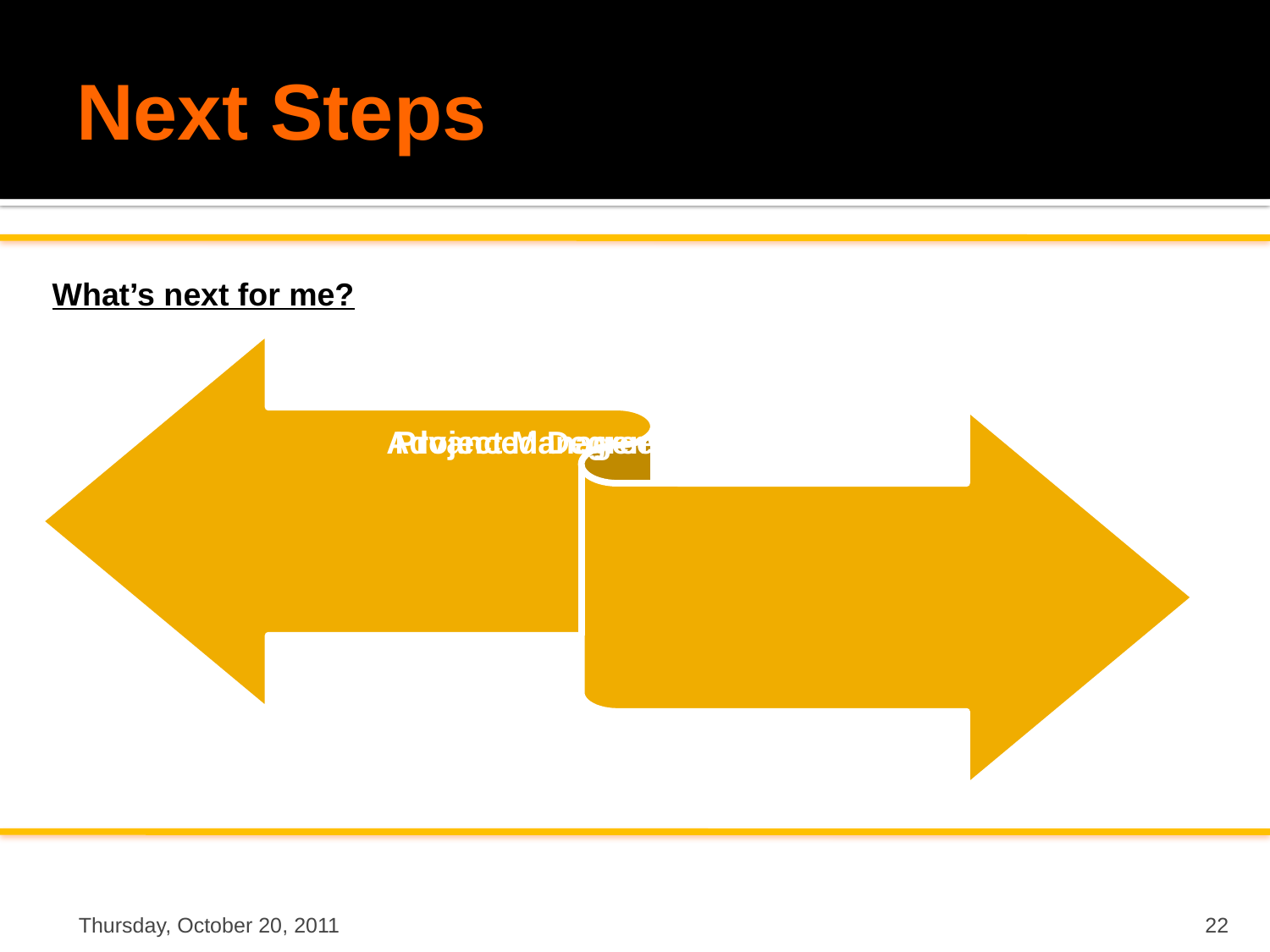

# Next Steps
What’s next for me?

Thursday, October 20, 2011
22